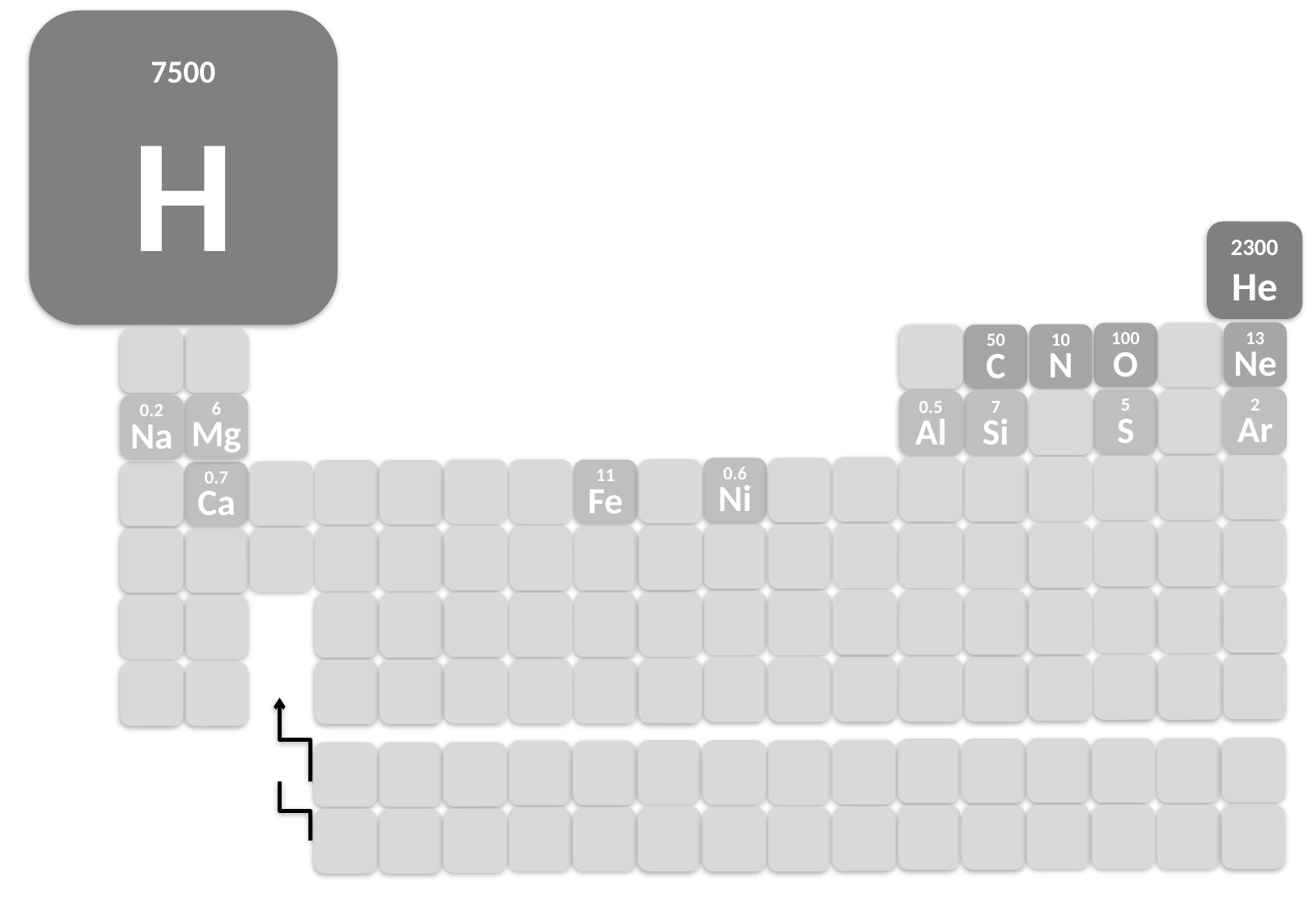

7500
H
2300
He
13
Ne

100
O
10
N
50
C

2
Ar

5
S

7
Si
0.5
Al

0.2
Na
6
Mg

0.6
Ni

11
Fe

0.7
Ca